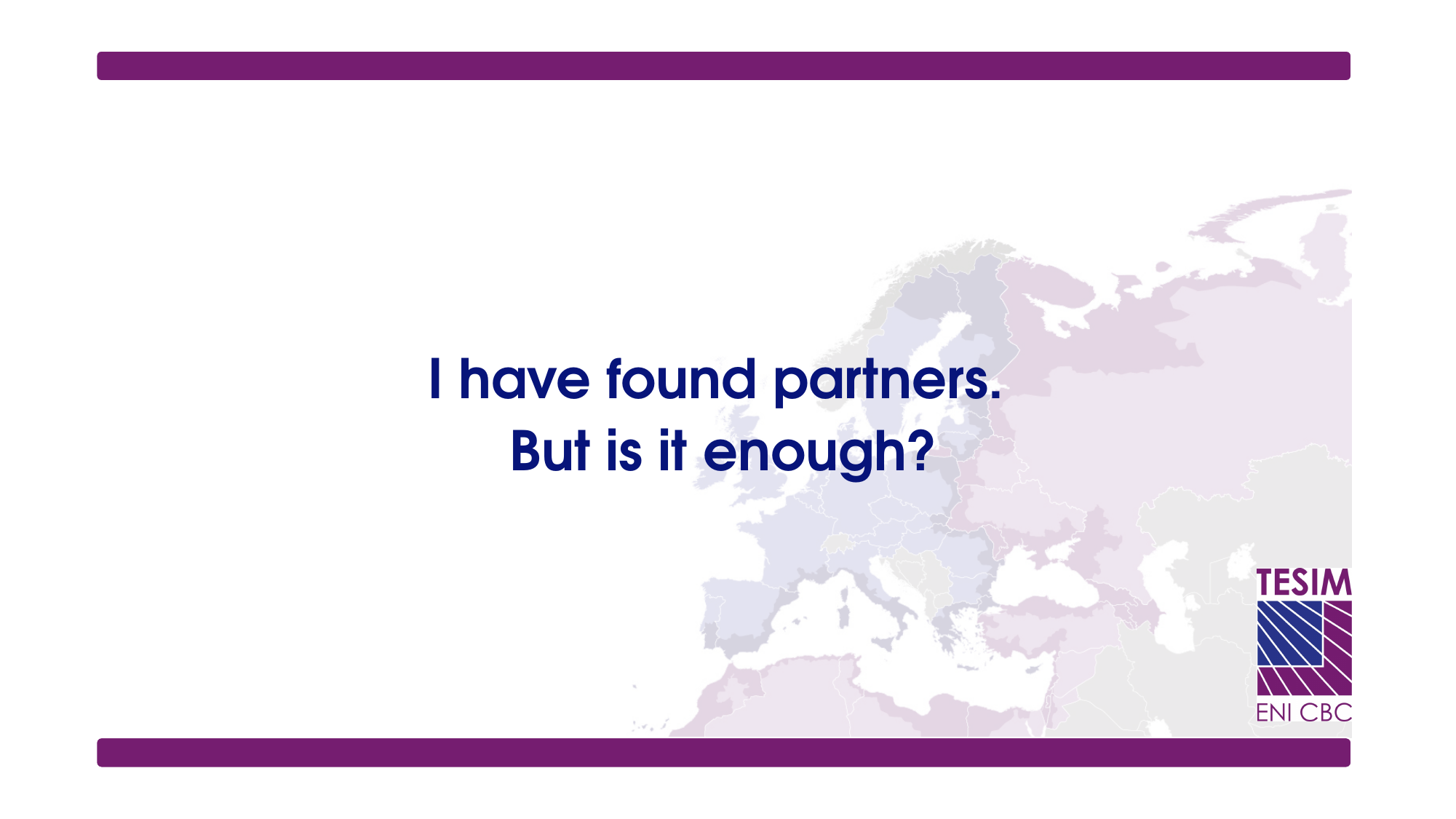

# I have found partners. But is it enough?